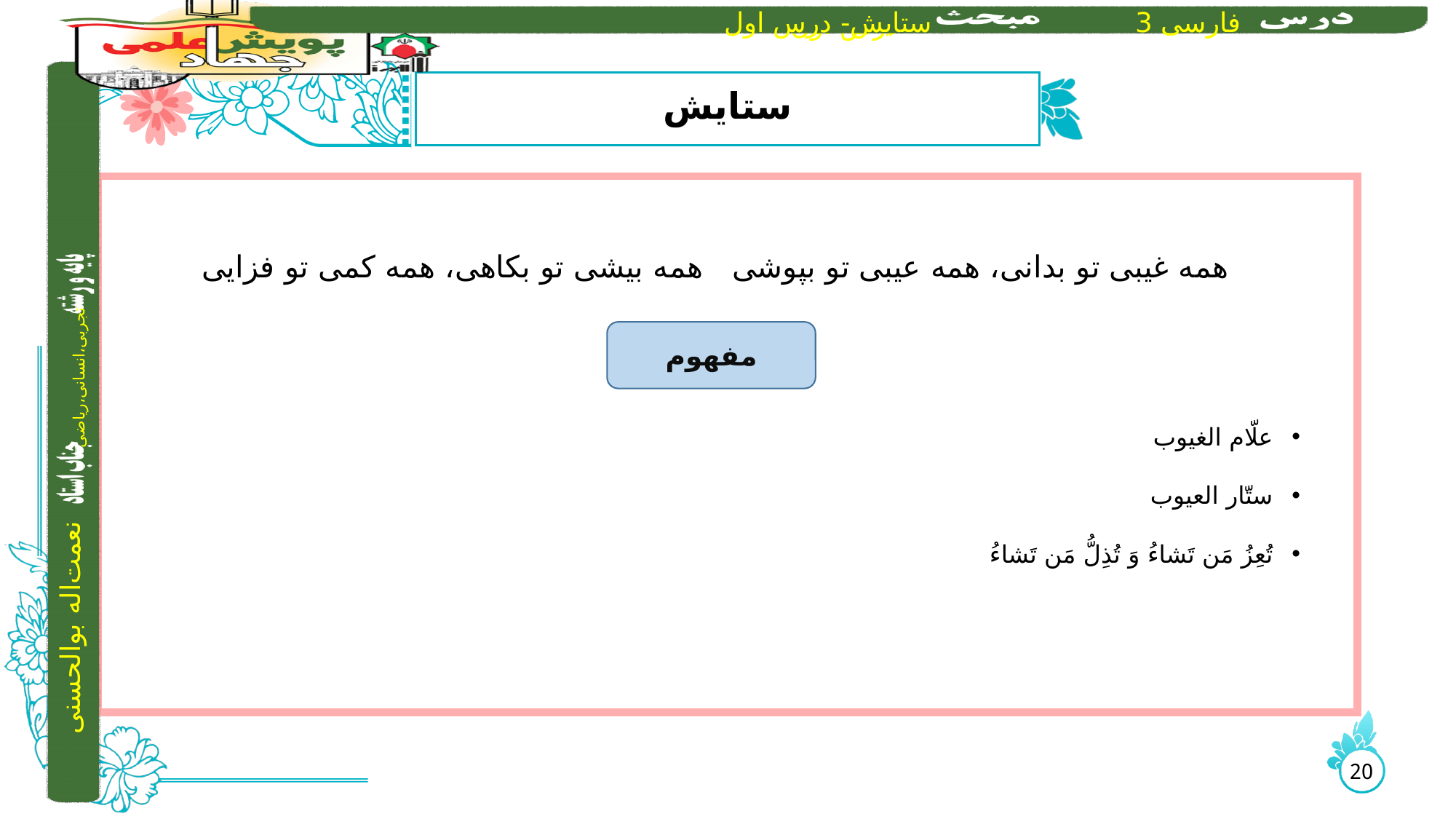

# ستایش
همه غیبی تو بدانی، همه عیبی تو بپوشی   همه بیشی تو بکاهی، همه کمی تو فزایی
علّام ­الغیوب
ستّار­ العیوب
تُعِزُ مَن تَشاءُ وَ تُذِلُّ مَن تَشاءُ